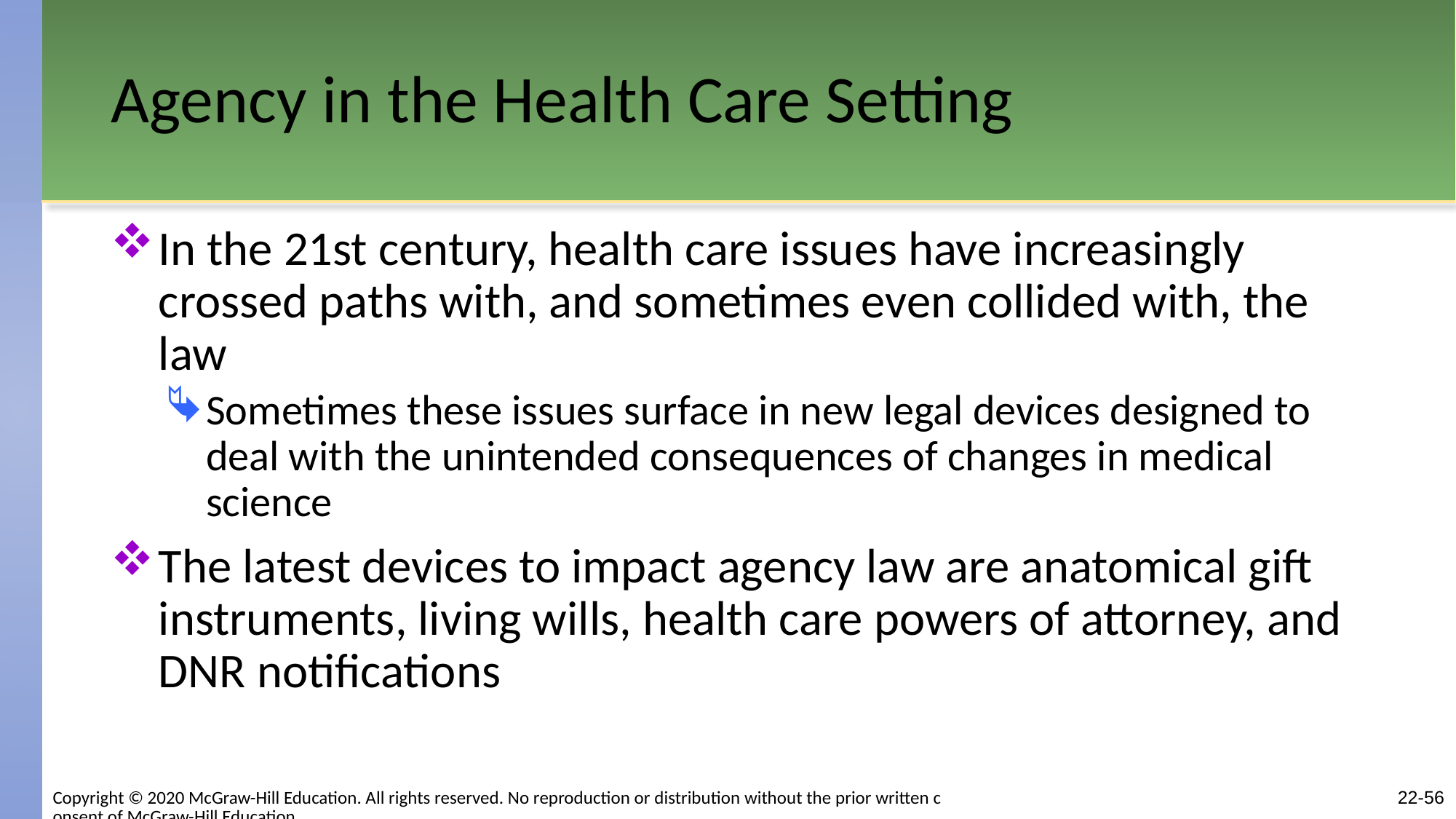

# Agency in the Health Care Setting
In the 21st century, health care issues have increasingly crossed paths with, and sometimes even collided with, the law
Sometimes these issues surface in new legal devices designed to deal with the unintended consequences of changes in medical science
The latest devices to impact agency law are anatomical gift instruments, living wills, health care powers of attorney, and DNR notifications

22-56
Copyright © 2020 McGraw-Hill Education. All rights reserved. No reproduction or distribution without the prior written consent of McGraw-Hill Education.